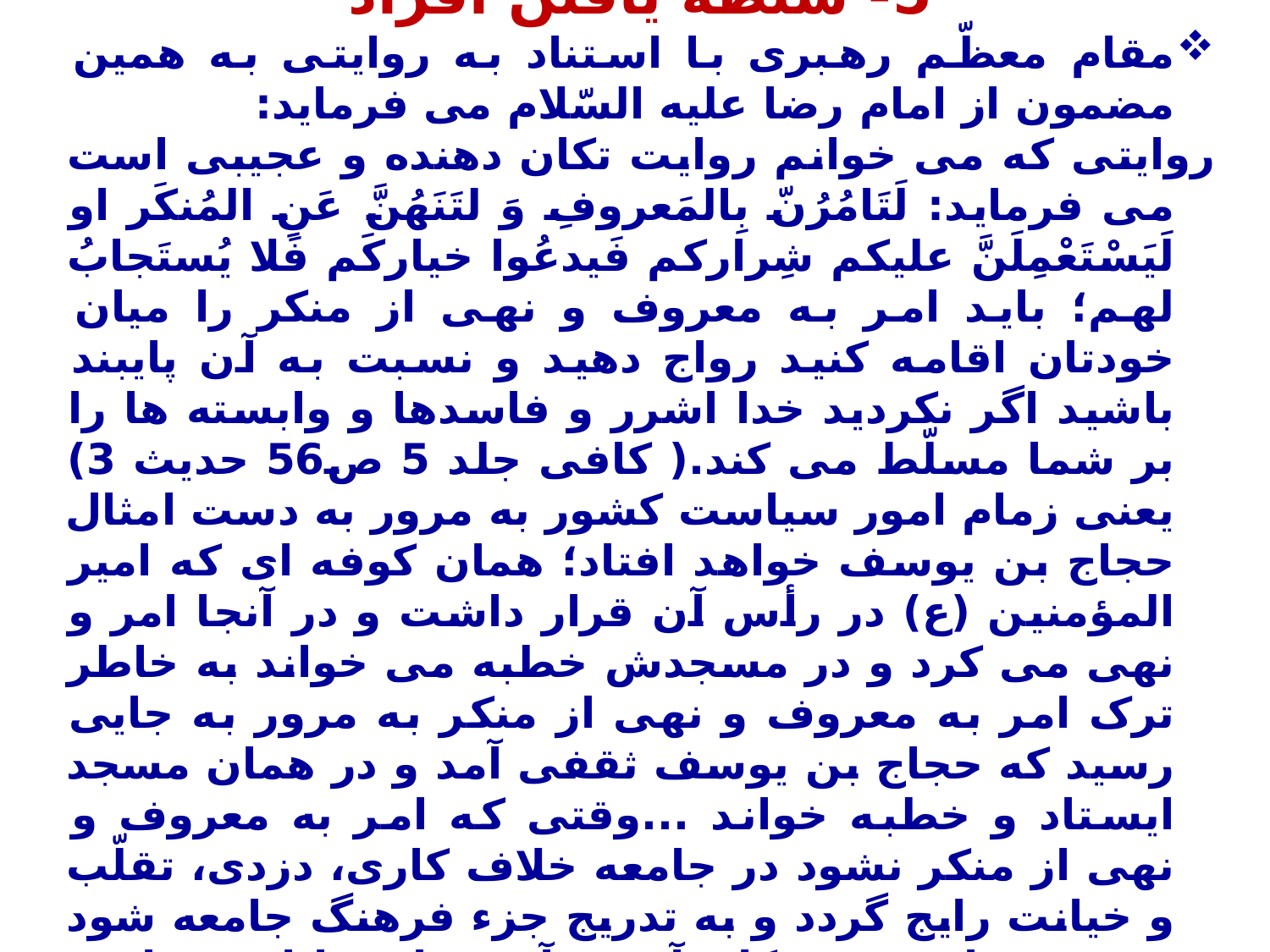

5- سلطه یافتن افراد
مقام معظّم رهبری با استناد به روایتی به همین مضمون از امام رضا علیه السّلام می فرماید:
روایتی که می خوانم روایت تکان دهنده و عجیبی است می فرماید: لَتَامُرُنّ بِالمَعروفِ وَ لتَنَهُنَّ عَنِ المُنکَر او لَیَسْتَعْمِلَنَّ علیکم شِرارکم فَیدعُوا خیارکَم فَلا یُستَجابُ لهم؛ باید امر به معروف و نهی از منکر را میان خودتان اقامه کنید رواج دهید و نسبت به آن پایبند باشید اگر نکردید خدا اشرر و فاسدها و وابسته ها را بر شما مسلّط می کند.( کافی جلد 5 ص56 حدیث 3) یعنی زمام امور سیاست کشور به مرور به دست امثال حجاج بن یوسف خواهد افتاد؛ همان کوفه ای که امیر المؤمنین (ع) در رأس آن قرار داشت و در آنجا امر و نهی می کرد و در مسجدش خطبه می خواند به خاطر ترک امر به معروف و نهی از منکر به مرور به جایی رسید که حجاج بن یوسف ثقفی آمد و در همان مسجد ایستاد و خطبه خواند ...وقتی که امر به معروف و نهی از منکر نشود در جامعه خلاف کاری، دزدی، تقلّب و خیانت رایج گردد و به تدریج جزء فرهنگ جامعه شود زمینه برای روی کار آمدن آدم های ناباب فراهم خواهد شد.( خطبه نماز جمعه تهران 25/9/1379)